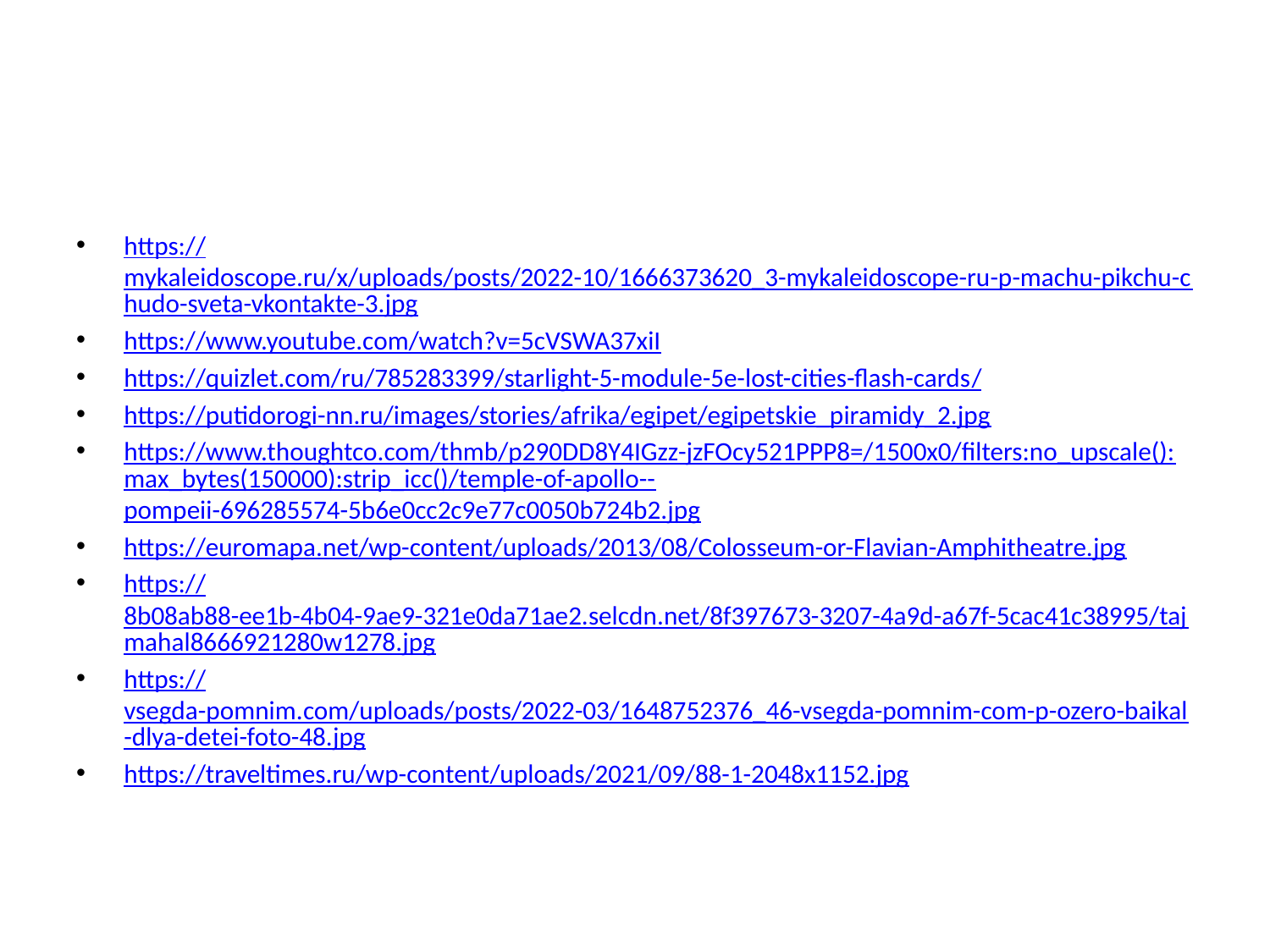

#
https://mykaleidoscope.ru/x/uploads/posts/2022-10/1666373620_3-mykaleidoscope-ru-p-machu-pikchu-chudo-sveta-vkontakte-3.jpg
https://www.youtube.com/watch?v=5cVSWA37xiI
https://quizlet.com/ru/785283399/starlight-5-module-5e-lost-cities-flash-cards/
https://putidorogi-nn.ru/images/stories/afrika/egipet/egipetskie_piramidy_2.jpg
https://www.thoughtco.com/thmb/p290DD8Y4IGzz-jzFOcy521PPP8=/1500x0/filters:no_upscale():max_bytes(150000):strip_icc()/temple-of-apollo--pompeii-696285574-5b6e0cc2c9e77c0050b724b2.jpg
https://euromapa.net/wp-content/uploads/2013/08/Colosseum-or-Flavian-Amphitheatre.jpg
https://8b08ab88-ee1b-4b04-9ae9-321e0da71ae2.selcdn.net/8f397673-3207-4a9d-a67f-5cac41c38995/tajmahal8666921280w1278.jpg
https://vsegda-pomnim.com/uploads/posts/2022-03/1648752376_46-vsegda-pomnim-com-p-ozero-baikal-dlya-detei-foto-48.jpg
https://traveltimes.ru/wp-content/uploads/2021/09/88-1-2048x1152.jpg